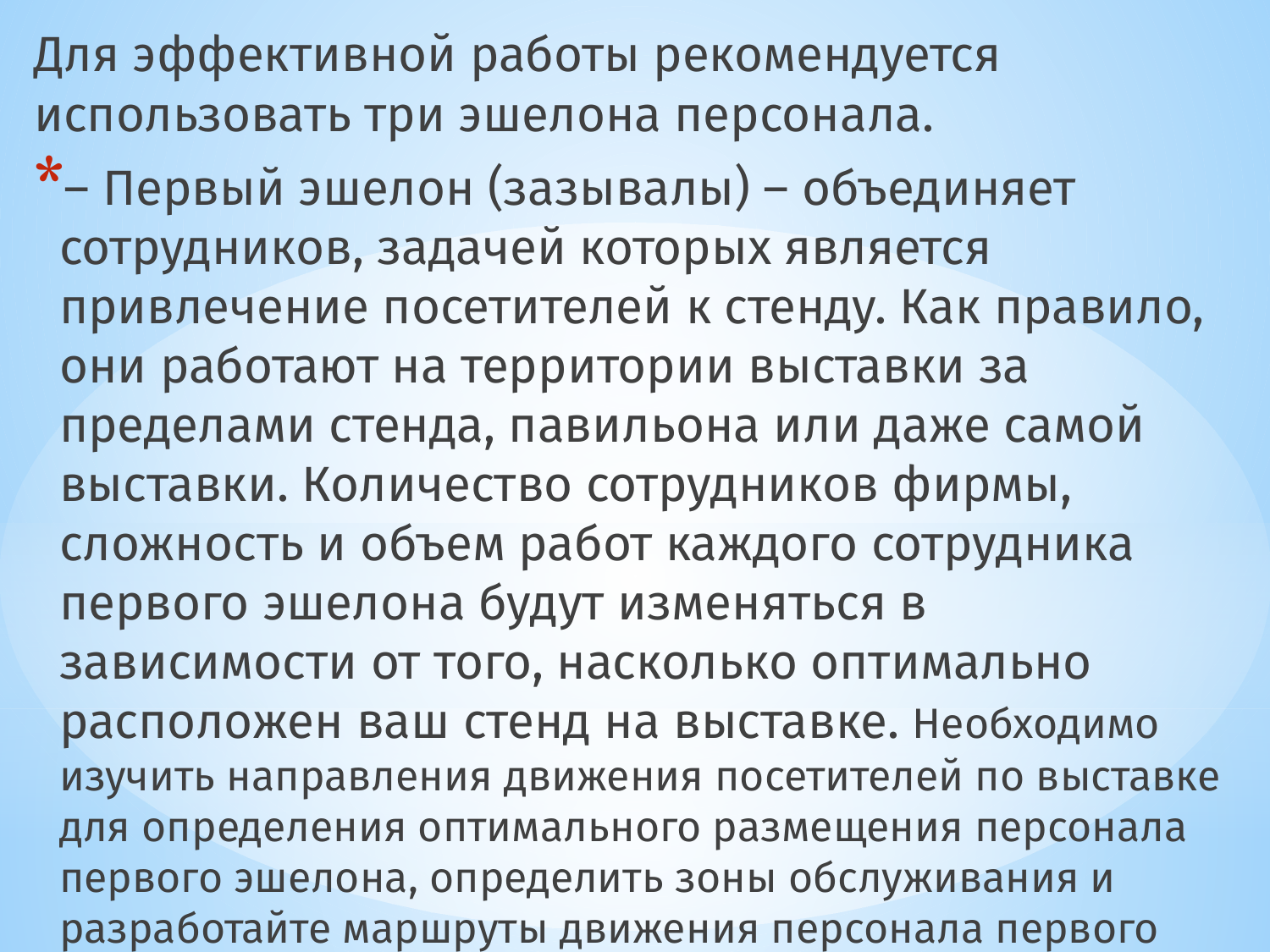

Для эффективной работы рекомендуется использовать три эшелона персонала.
– Первый эшелон (зазывалы) – объединяет сотрудников, задачей которых является привлечение посетителей к стенду. Как правило, они работают на территории выставки за пределами стенда, павильона или даже самой выставки. Количество сотрудников фирмы, сложность и объем работ каждого сотрудника первого эшелона будут изменяться в зависимости от того, насколько оптимально расположен ваш стенд на выставке. Необходимо изучить направления движения посетителей по выставке для определения оптимального размещения персонала первого эшелона, определить зоны обслуживания и разработайте маршруты движения персонала первого эшелона.
#